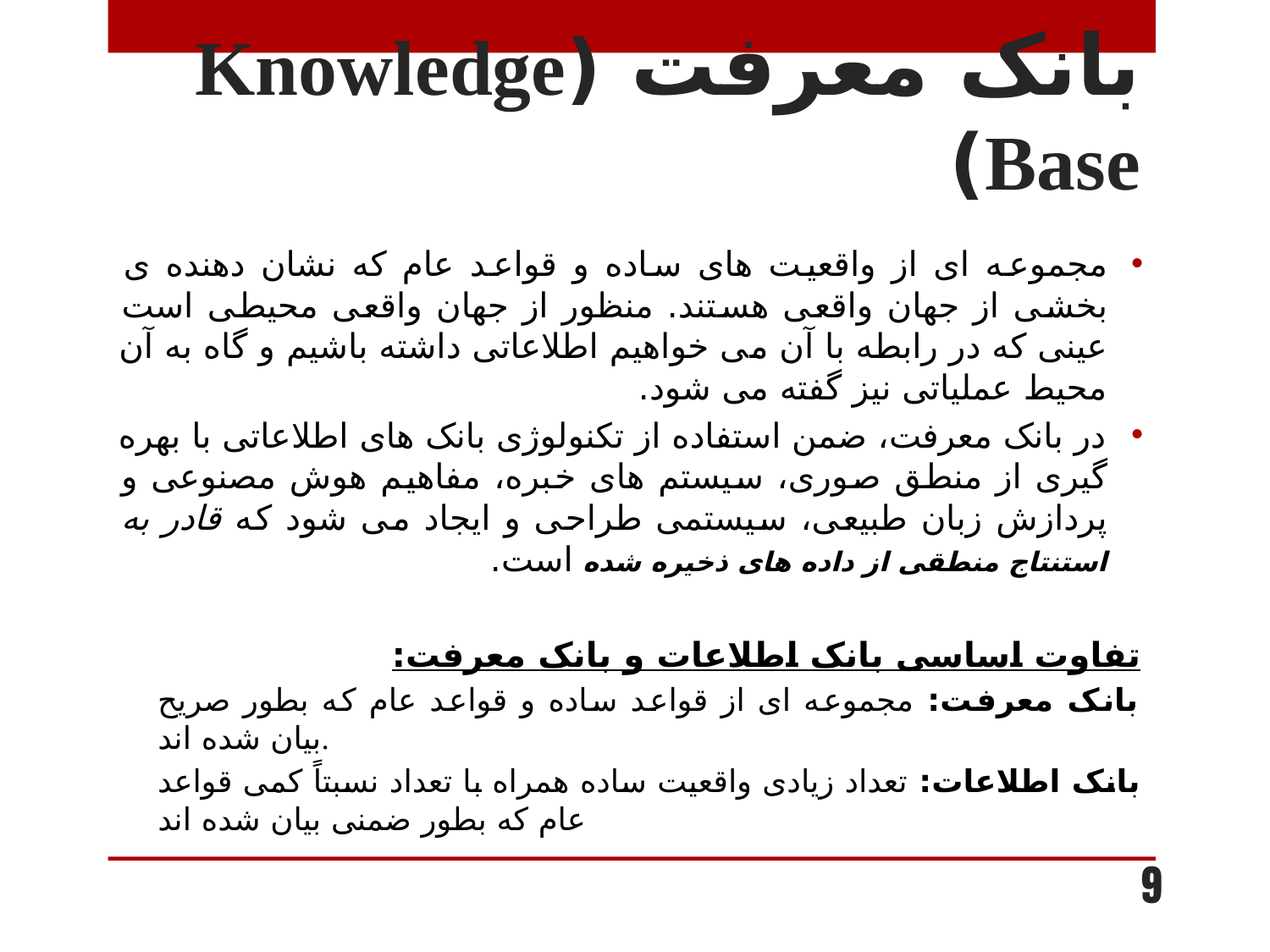

# بانک معرفت (Knowledge Base)
مجموعه ای از واقعیت های ساده و قواعد عام که نشان دهنده ی بخشی از جهان واقعی هستند. منظور از جهان واقعی محیطی است عینی که در رابطه با آن می خواهیم اطلاعاتی داشته باشیم و گاه به آن محیط عملیاتی نیز گفته می شود.
در بانک معرفت، ضمن استفاده از تکنولوژی بانک های اطلاعاتی با بهره گیری از منطق صوری، سیستم های خبره، مفاهیم هوش مصنوعی و پردازش زبان طبیعی، سیستمی طراحی و ایجاد می شود که قادر به استنتاج منطقی از داده های ذخیره شده است.

تفاوت اساسی بانک اطلاعات و بانک معرفت:
بانک معرفت: مجموعه ای از قواعد ساده و قواعد عام که بطور صریح بیان شده اند.
بانک اطلاعات: تعداد زیادی واقعیت ساده همراه با تعداد نسبتاً کمی قواعد عام که بطور ضمنی بیان شده اند
9